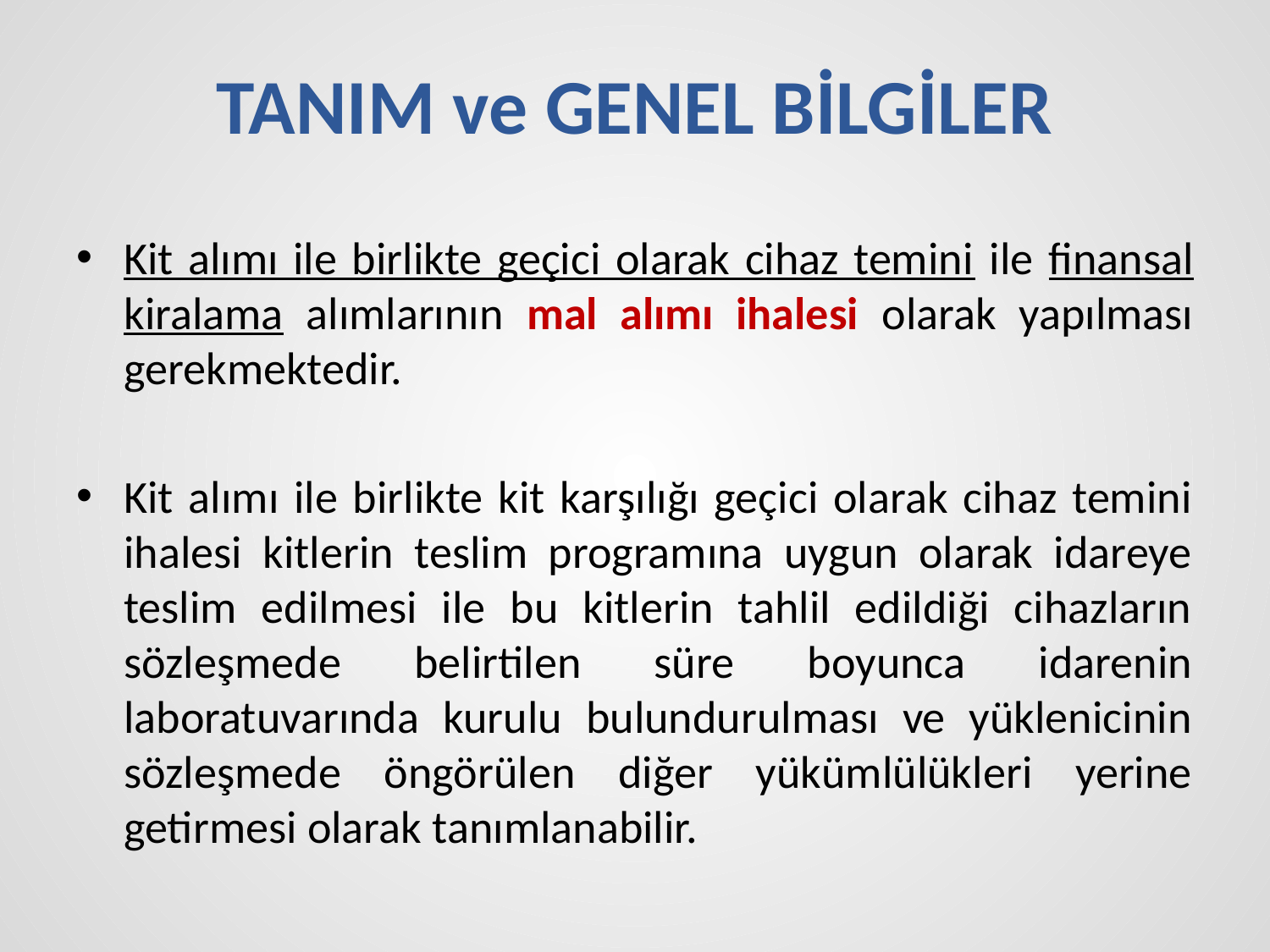

# TANIM ve GENEL BİLGİLER
Kit alımı ile birlikte geçici olarak cihaz temini ile finansal kiralama alımlarının mal alımı ihalesi olarak yapılması gerekmektedir.

Kit alımı ile birlikte kit karşılığı geçici olarak cihaz temini ihalesi kitlerin teslim programına uygun olarak idareye teslim edilmesi ile bu kitlerin tahlil edildiği cihazların sözleşmede belirtilen süre boyunca idarenin laboratuvarında kurulu bulundurulması ve yüklenicinin sözleşmede öngörülen diğer yükümlülükleri yerine getirmesi olarak tanımlanabilir.